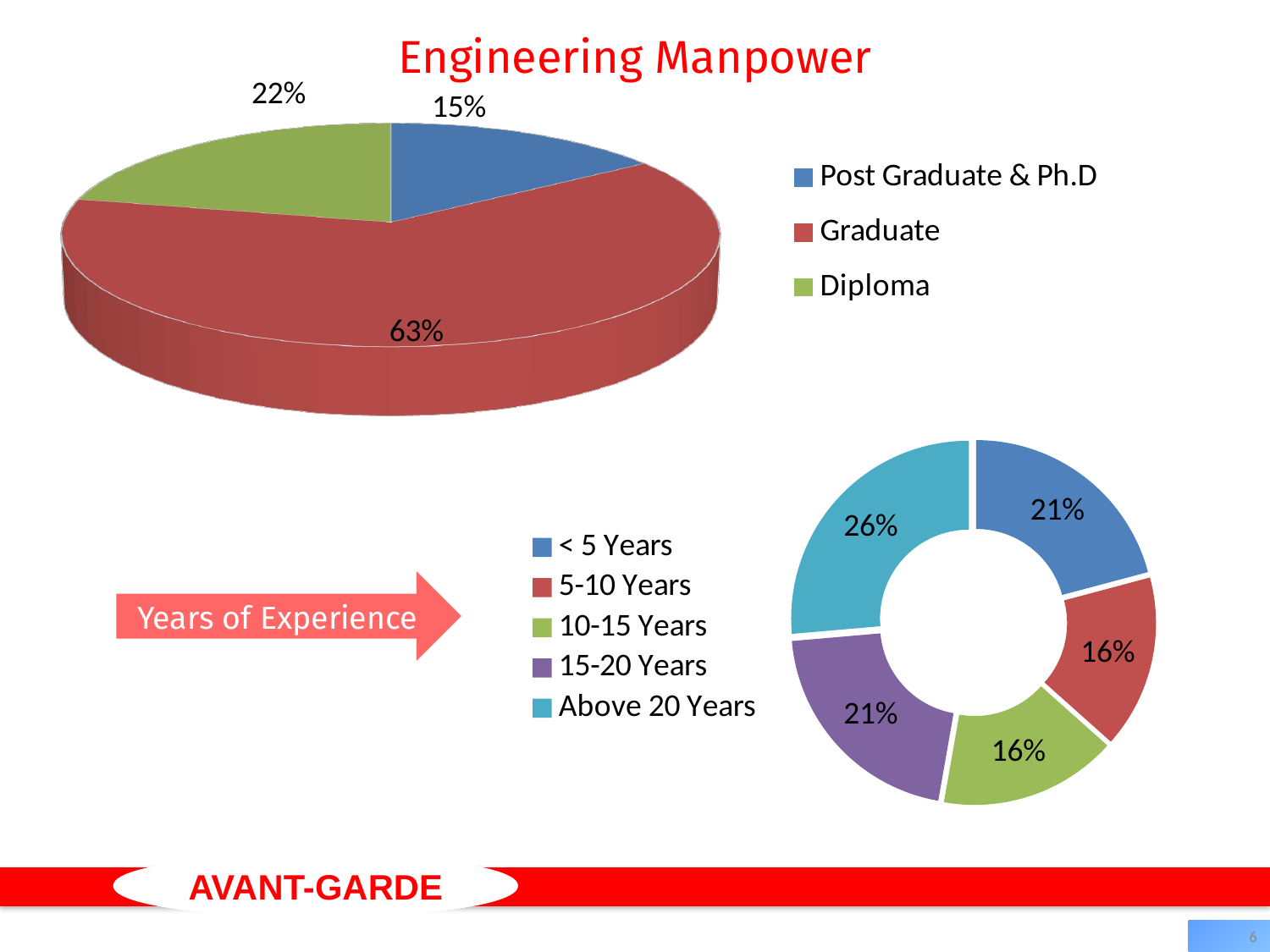

# Engineering Manpower

[unsupported chart]

### Chart

| Category | Column1 |
|---|---|
| < 5 Years | 49.0 |
| 5-10 Years | 37.0 |
| 10-15 Years | 38.0 |
| 15-20 Years | 49.0 |
| Above 20 Years | 62.0 |
Years of Experience
AVANT-GARDE

6